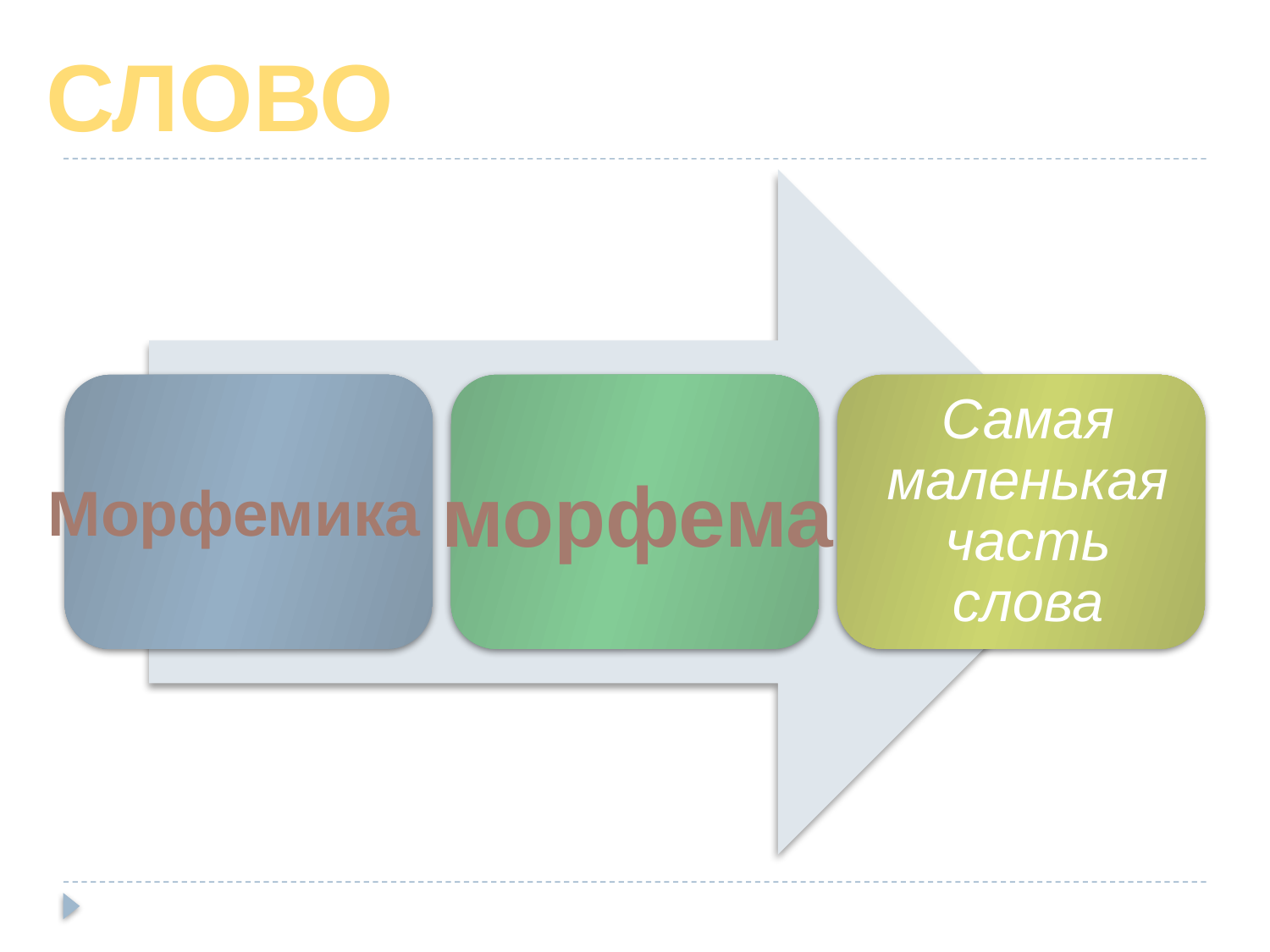

Слово

Самая маленькая часть слова
морфема
Морфемика